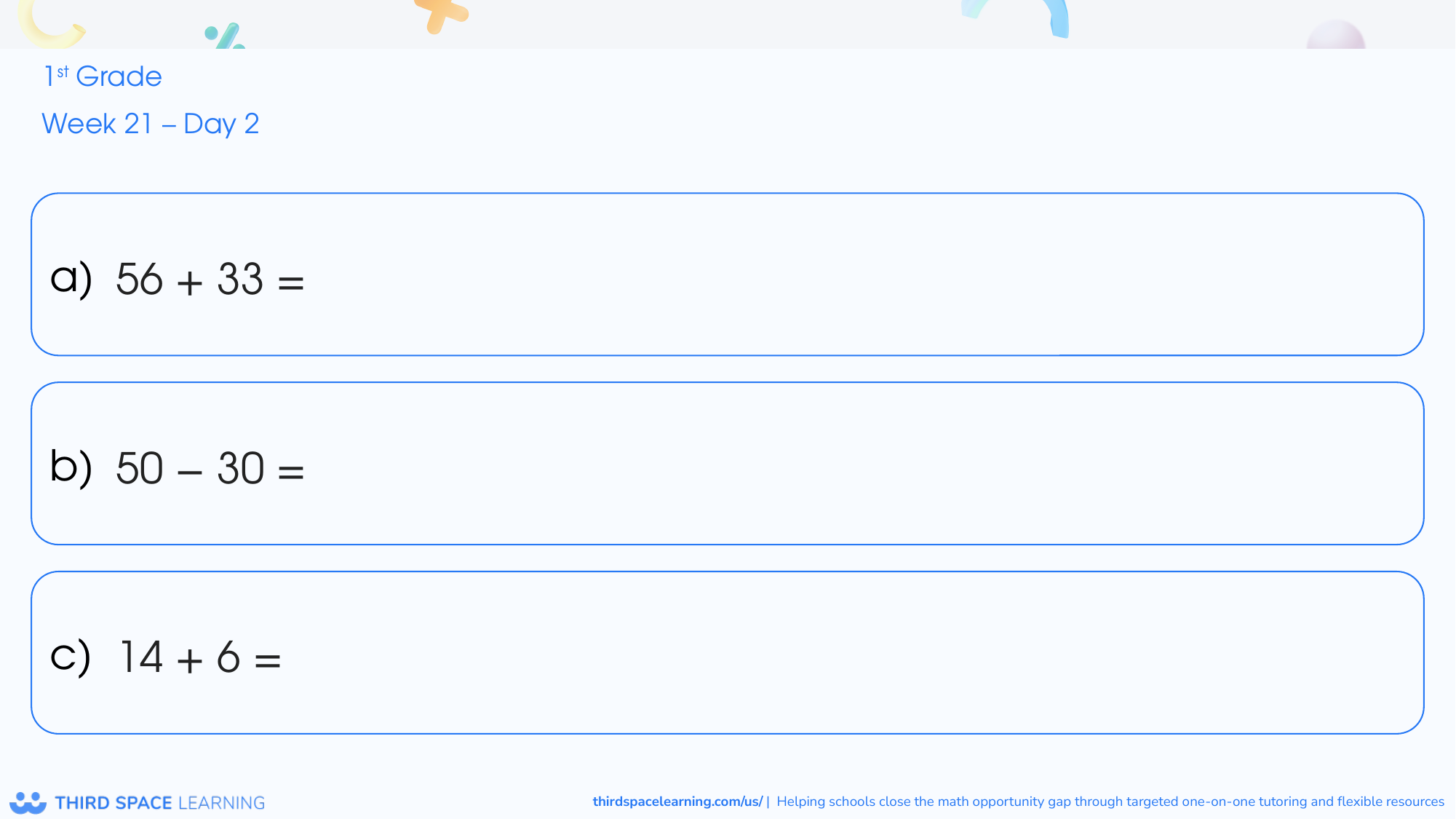

1st Grade
Week 21 – Day 2
56 + 33 =
50 − 30 =
14 + 6 =